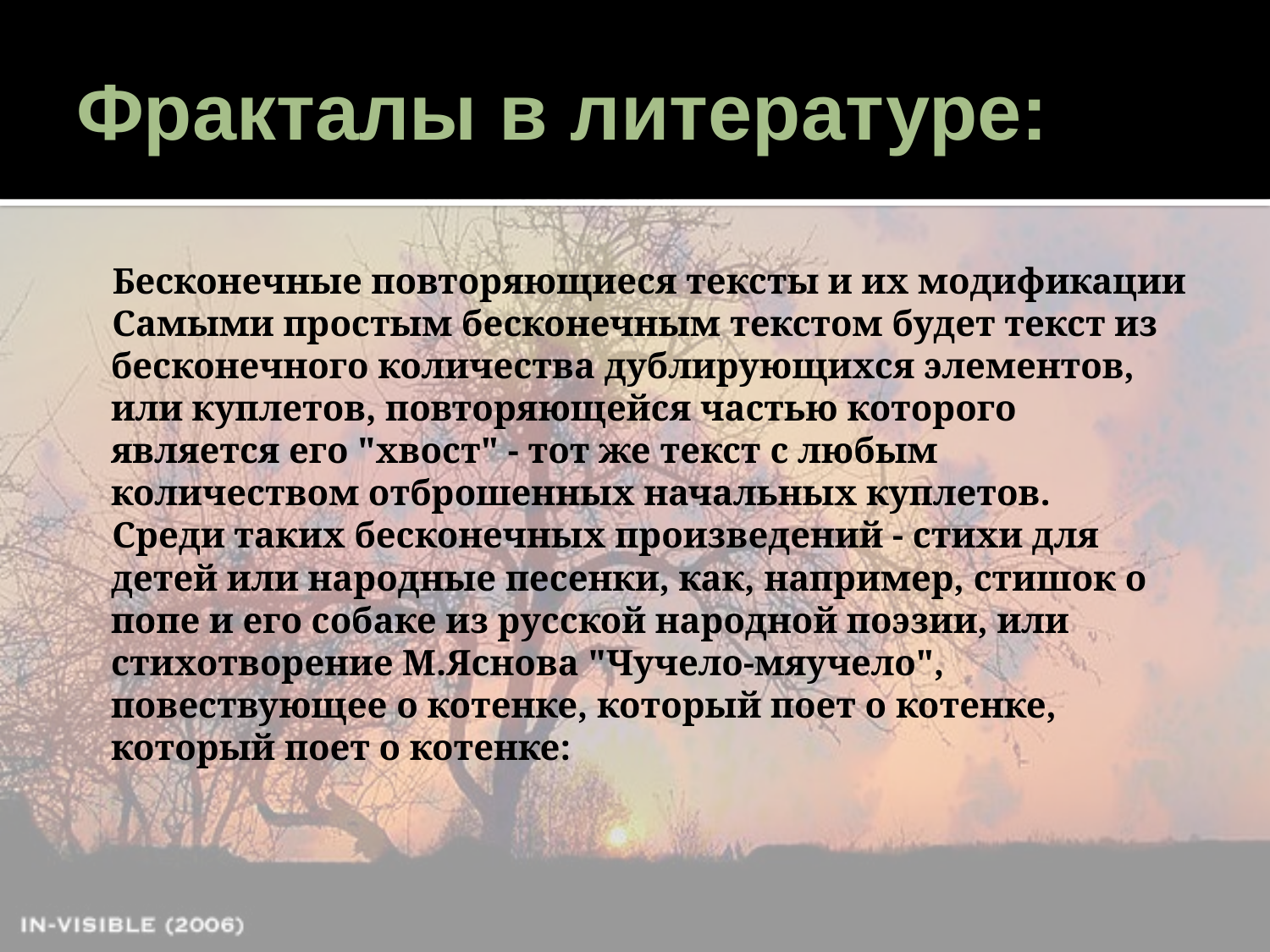

# Фракталы в литературе:
     Бесконечные повторяющиеся тексты и их модификации
     Самыми простым бесконечным текстом будет текст из бесконечного количества дублирующихся элементов, или куплетов, повторяющейся частью которого является его "хвост" - тот же текст с любым количеством отброшенных начальных куплетов.
     Среди таких бесконечных произведений - стихи для детей или народные песенки, как, например, стишок о попе и его собаке из русской народной поэзии, или стихотворение М.Яснова "Чучело-мяучело", повествующее о котенке, который поет о котенке, который поет о котенке: